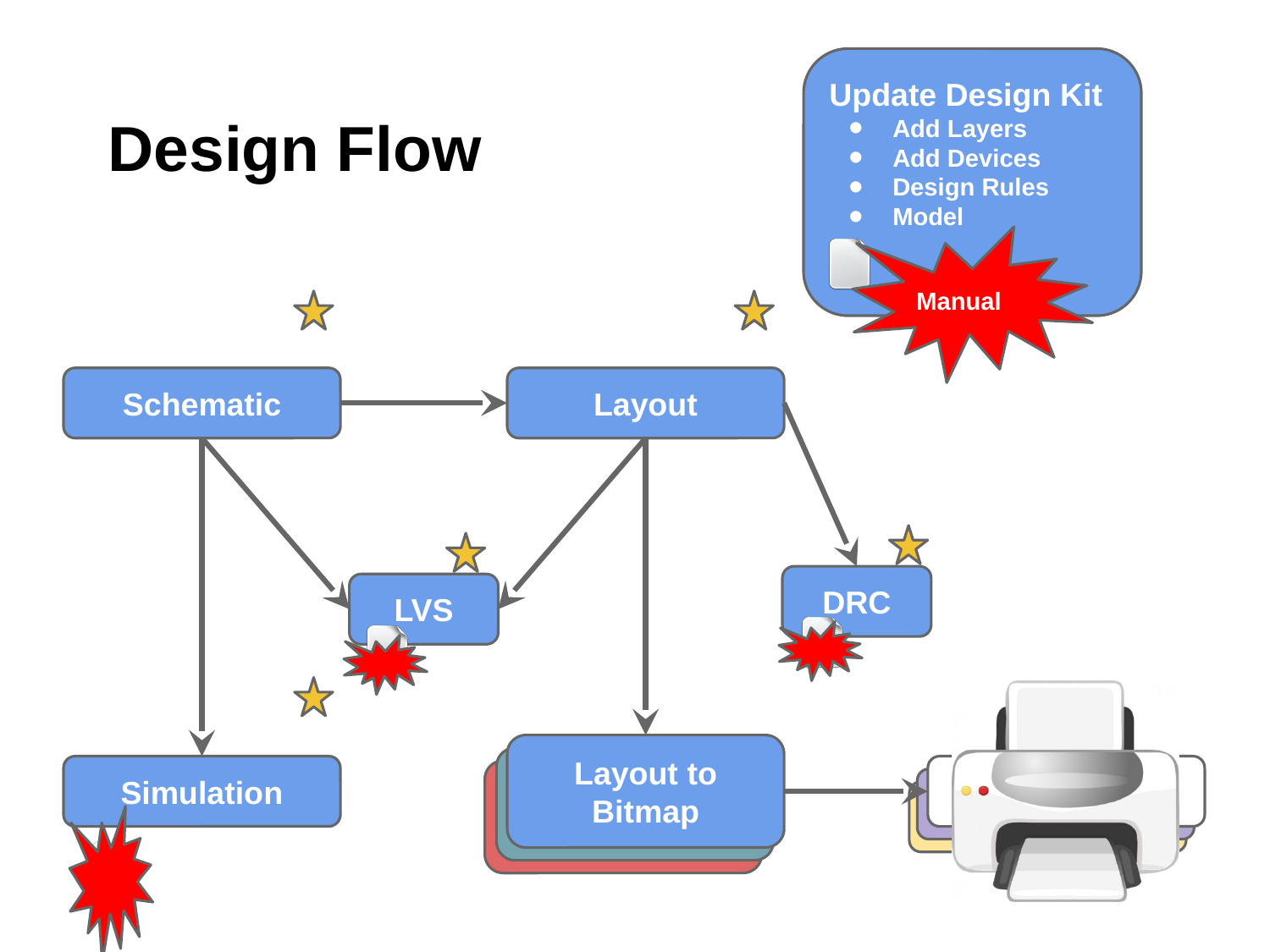

# Design Flow
Update Design Kit
Add Layers
Add Devices
Design Rules
Model

Manual

Schematic
Layout

DRC

LVS

Simulation
Layout to Bitmap
Print

Layout to Bitmap
Print
Layout to Bitmap
Print